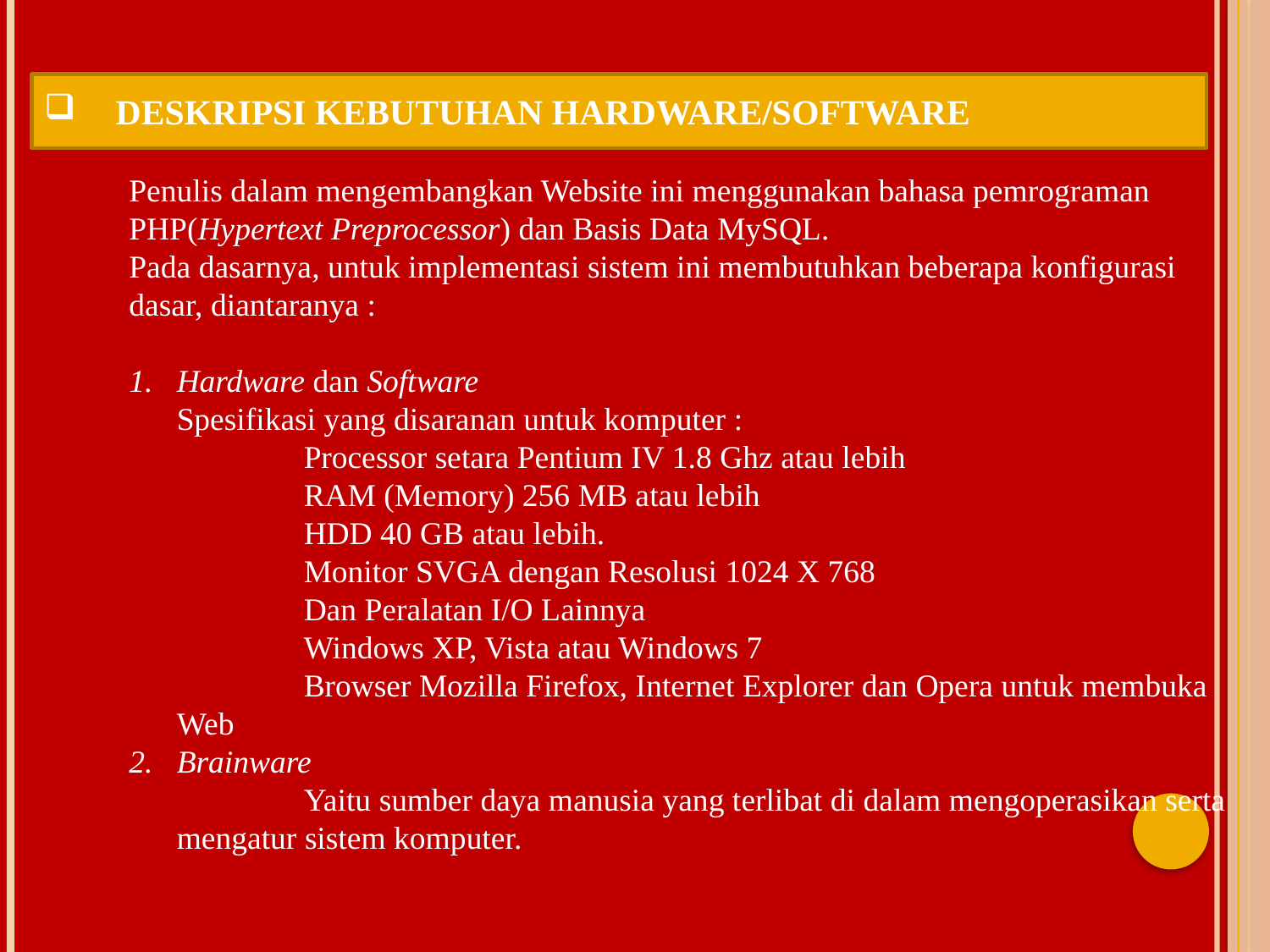

DESKRIPSI KEBUTUHAN HARDWARE/SOFTWARE

Penulis dalam mengembangkan Website ini menggunakan bahasa pemrograman PHP(Hypertext Preprocessor) dan Basis Data MySQL.
Pada dasarnya, untuk implementasi sistem ini membutuhkan beberapa konfigurasi dasar, diantaranya :

Hardware dan Software
	Spesifikasi yang disaranan untuk komputer :
		Processor setara Pentium IV 1.8 Ghz atau lebih
		RAM (Memory) 256 MB atau lebih
		HDD 40 GB atau lebih.
		Monitor SVGA dengan Resolusi 1024 X 768
		Dan Peralatan I/O Lainnya
		Windows XP, Vista atau Windows 7
		Browser Mozilla Firefox, Internet Explorer dan Opera untuk membuka Web
Brainware
		Yaitu sumber daya manusia yang terlibat di dalam mengoperasikan serta mengatur sistem komputer.